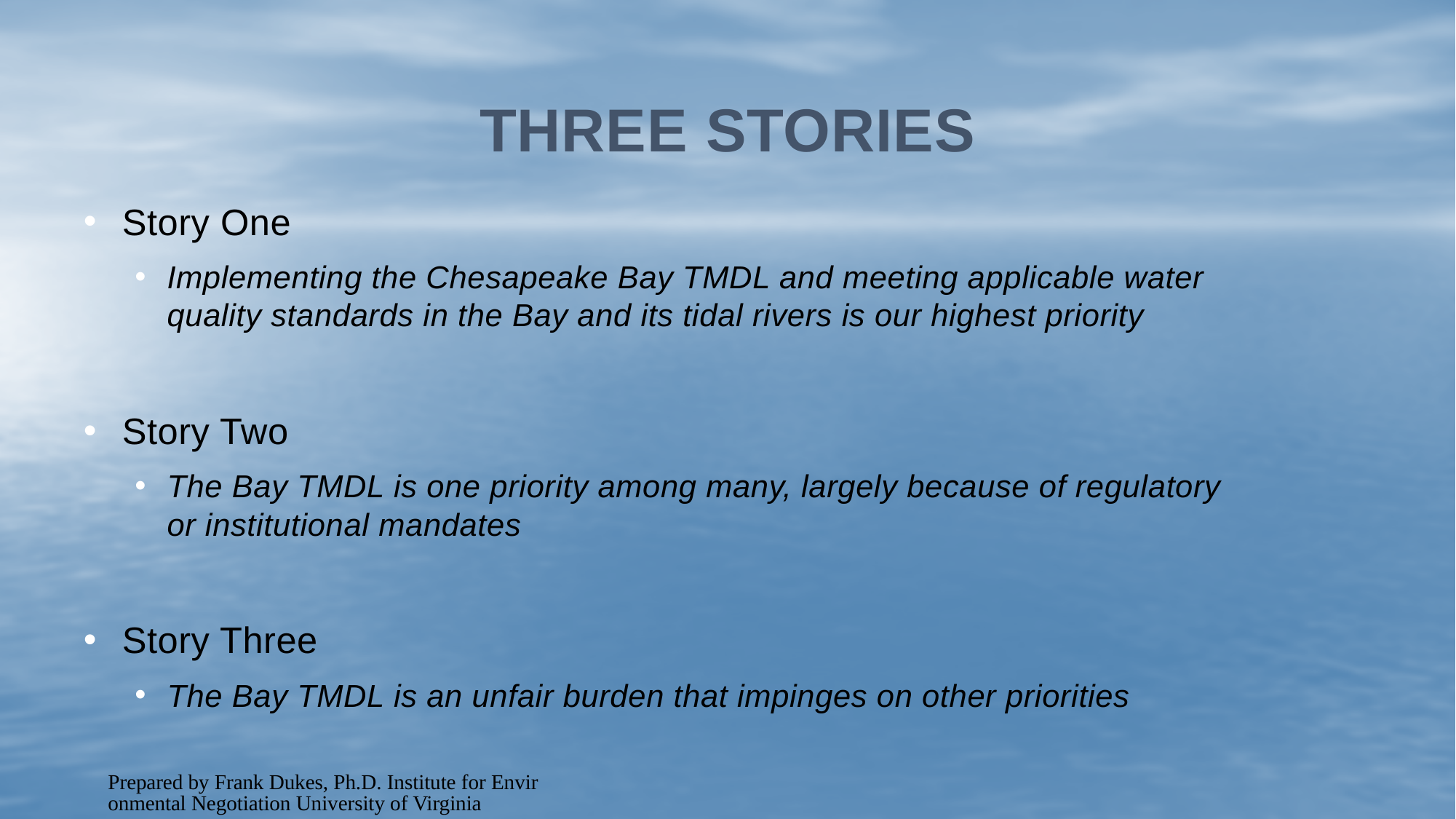

# Three Stories
Story One
Implementing the Chesapeake Bay TMDL and meeting applicable water quality standards in the Bay and its tidal rivers is our highest priority

Story Two
The Bay TMDL is one priority among many, largely because of regulatory or institutional mandates

Story Three
The Bay TMDL is an unfair burden that impinges on other priorities

Prepared by Frank Dukes, Ph.D. Institute for Environmental Negotiation University of Virginia